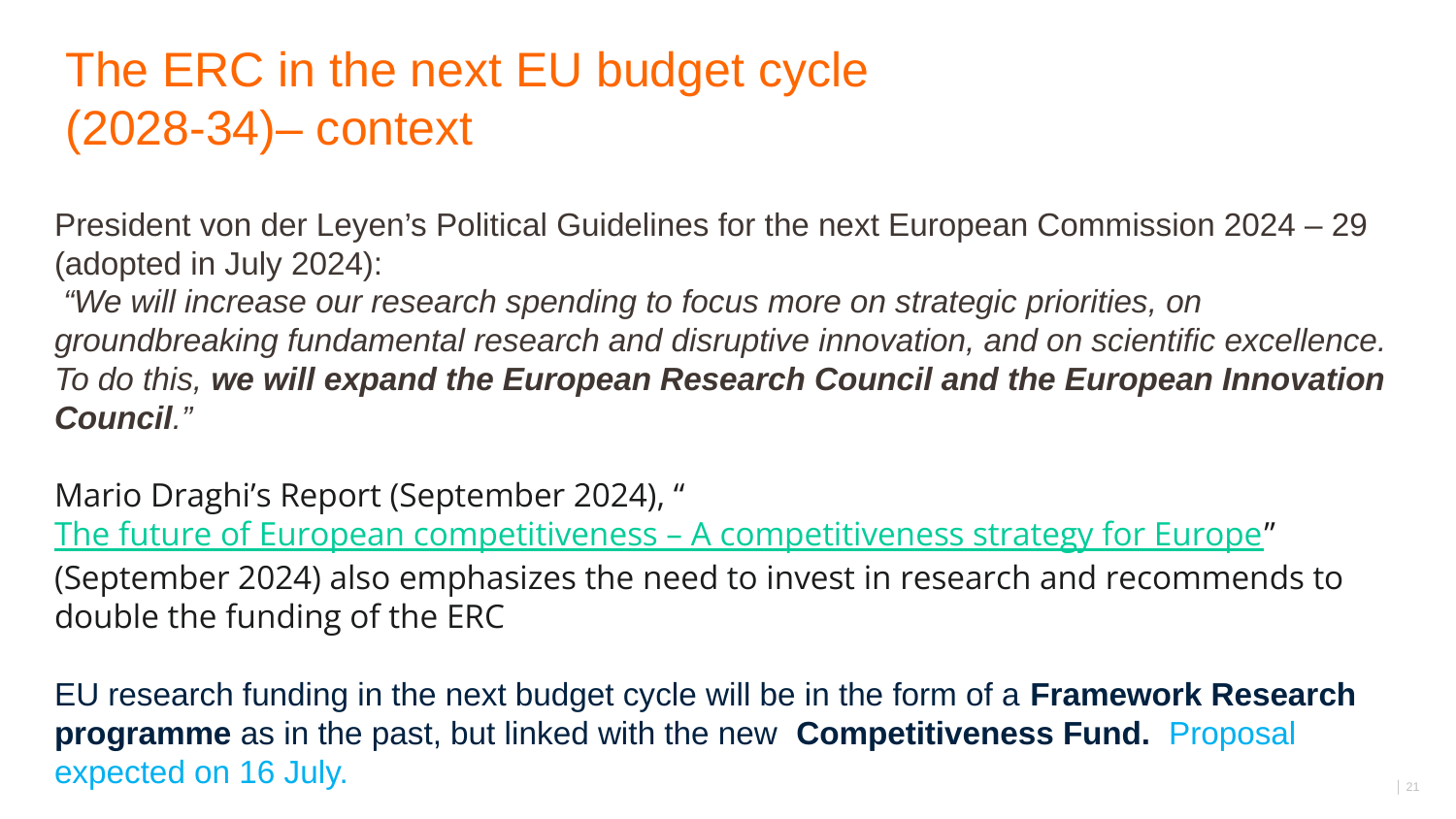

The ERC in the next EU budget cycle
(2028-34)– context
President von der Leyen’s Political Guidelines for the next European Commission 2024 – 29 (adopted in July 2024):
 “We will increase our research spending to focus more on strategic priorities, on groundbreaking fundamental research and disruptive innovation, and on scientific excellence. To do this, we will expand the European Research Council and the European Innovation Council.”

Mario Draghi’s Report (September 2024), “The future of European competitiveness – A competitiveness strategy for Europe” (September 2024) also emphasizes the need to invest in research and recommends to double the funding of the ERC

EU research funding in the next budget cycle will be in the form of a Framework Research programme as in the past, but linked with the new  Competitiveness Fund.  Proposal expected on 16 July.

│ 21